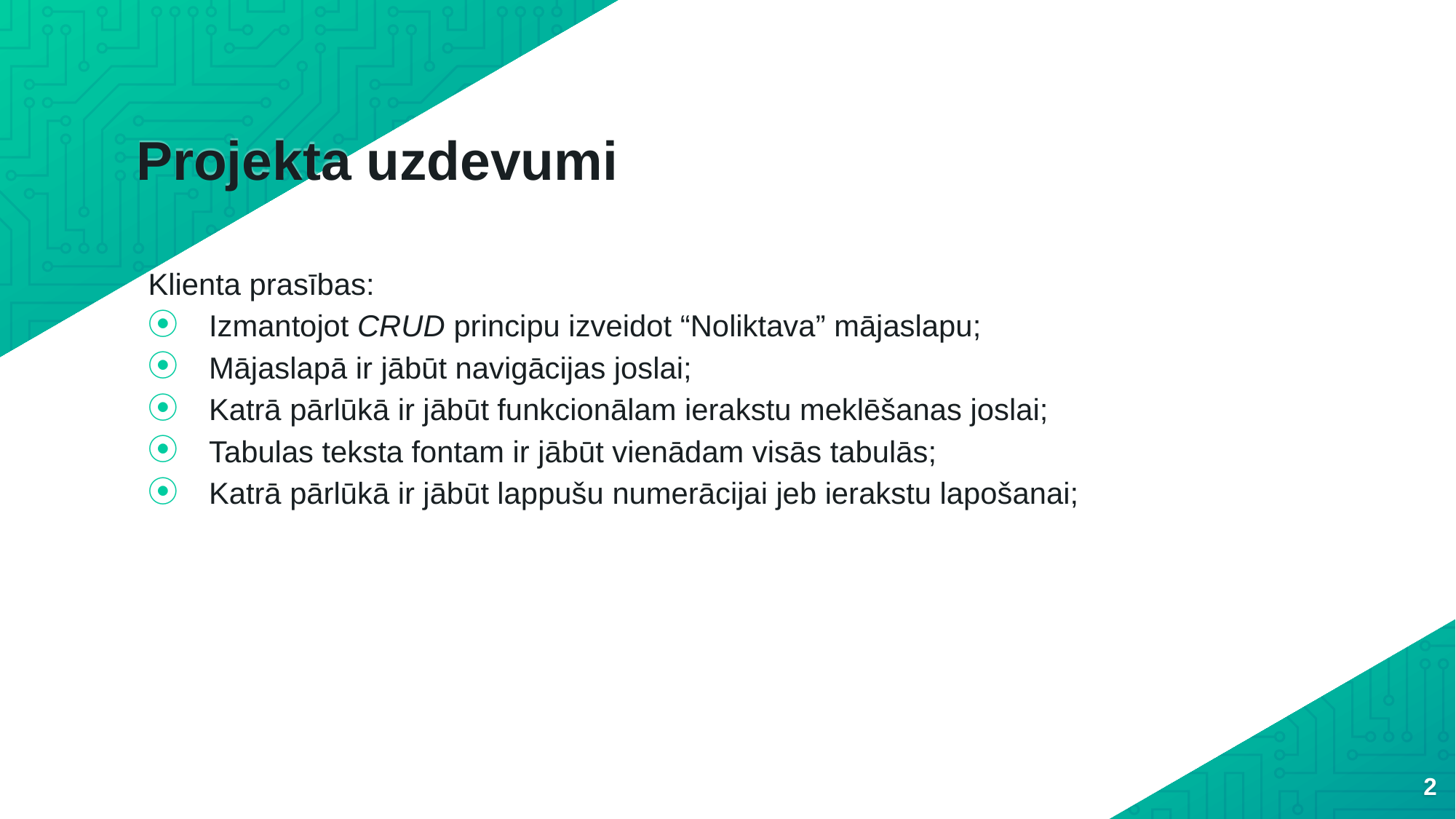

# Projekta uzdevumi
Klienta prasības:
Izmantojot CRUD principu izveidot “Noliktava” mājaslapu;
Mājaslapā ir jābūt navigācijas joslai;
Katrā pārlūkā ir jābūt funkcionālam ierakstu meklēšanas joslai;
Tabulas teksta fontam ir jābūt vienādam visās tabulās;
Katrā pārlūkā ir jābūt lappušu numerācijai jeb ierakstu lapošanai;

2